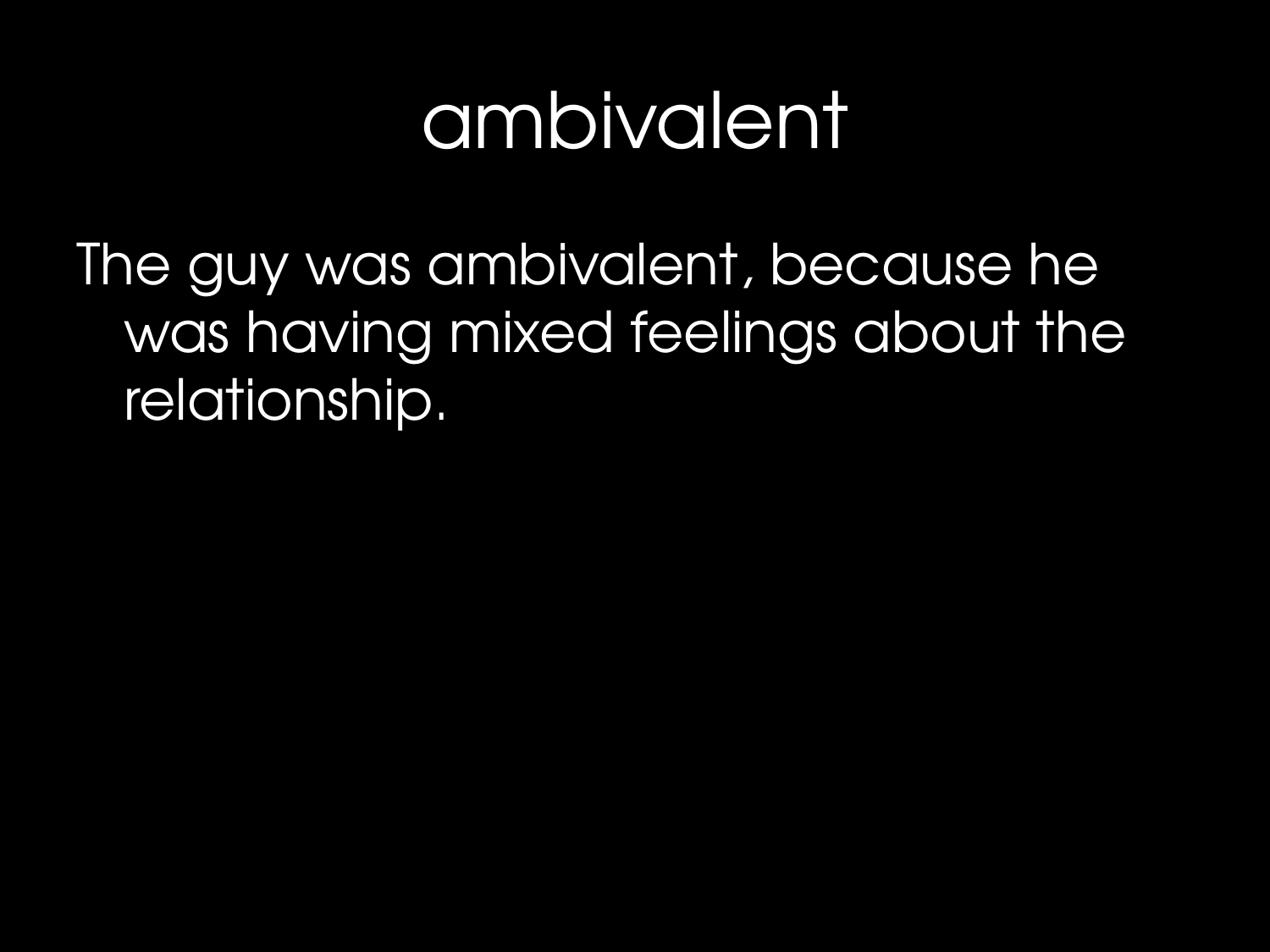

# ambivalent
The guy was ambivalent, because he was having mixed feelings about the relationship.